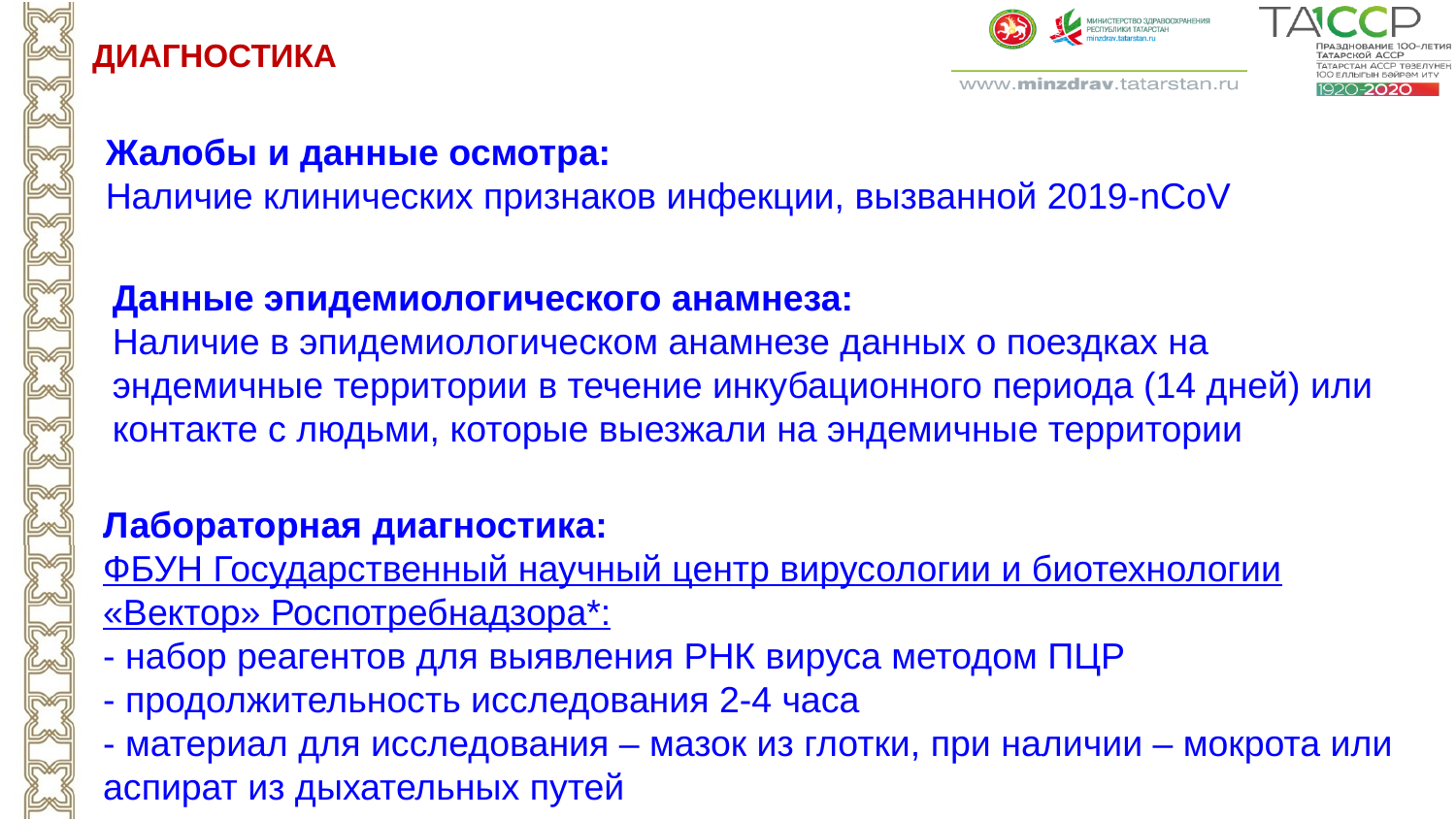

ДИАГНОСТИКА
Жалобы и данные осмотра:
Наличие клинических признаков инфекции, вызванной 2019-nCoV
Данные эпидемиологического анамнеза:
Наличие в эпидемиологическом анамнезе данных о поездках на эндемичные территории в течение инкубационного периода (14 дней) или контакте с людьми, которые выезжали на эндемичные территории

Лабораторная диагностика:
ФБУН Государственный научный центр вирусологии и биотехнологии «Вектор» Роспотребнадзора*:
- набор реагентов для выявления РНК вируса методом ПЦР
- продолжительность исследования 2-4 часа
- материал для исследования – мазок из глотки, при наличии – мокрота или аспират из дыхательных путей